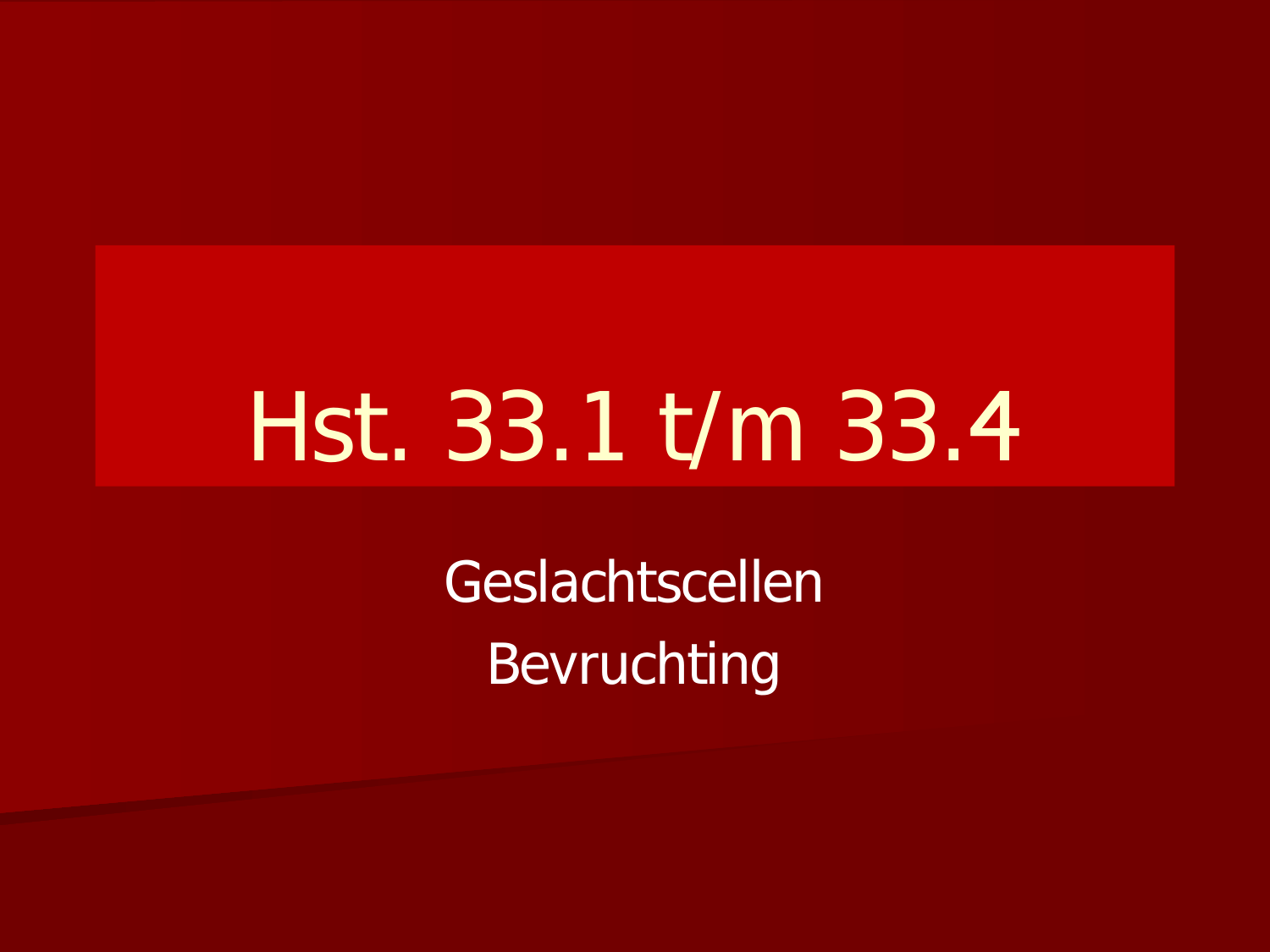

# Hst. 33.1 t/m 33.4
Geslachtscellen
Bevruchting